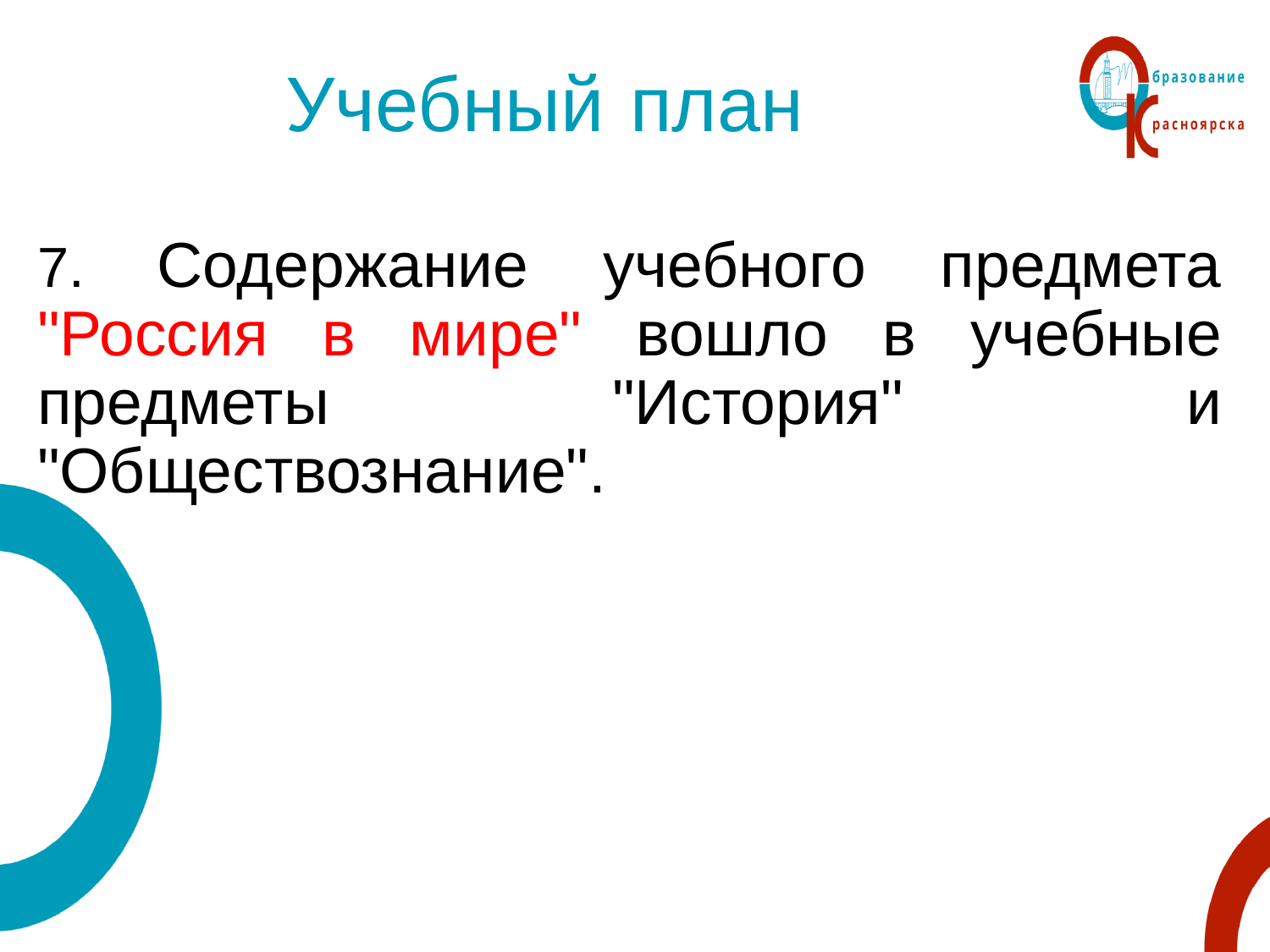

# Учебный план
7. Содержание учебного предмета "Россия в мире" вошло в учебные предметы "История" и "Обществознание".